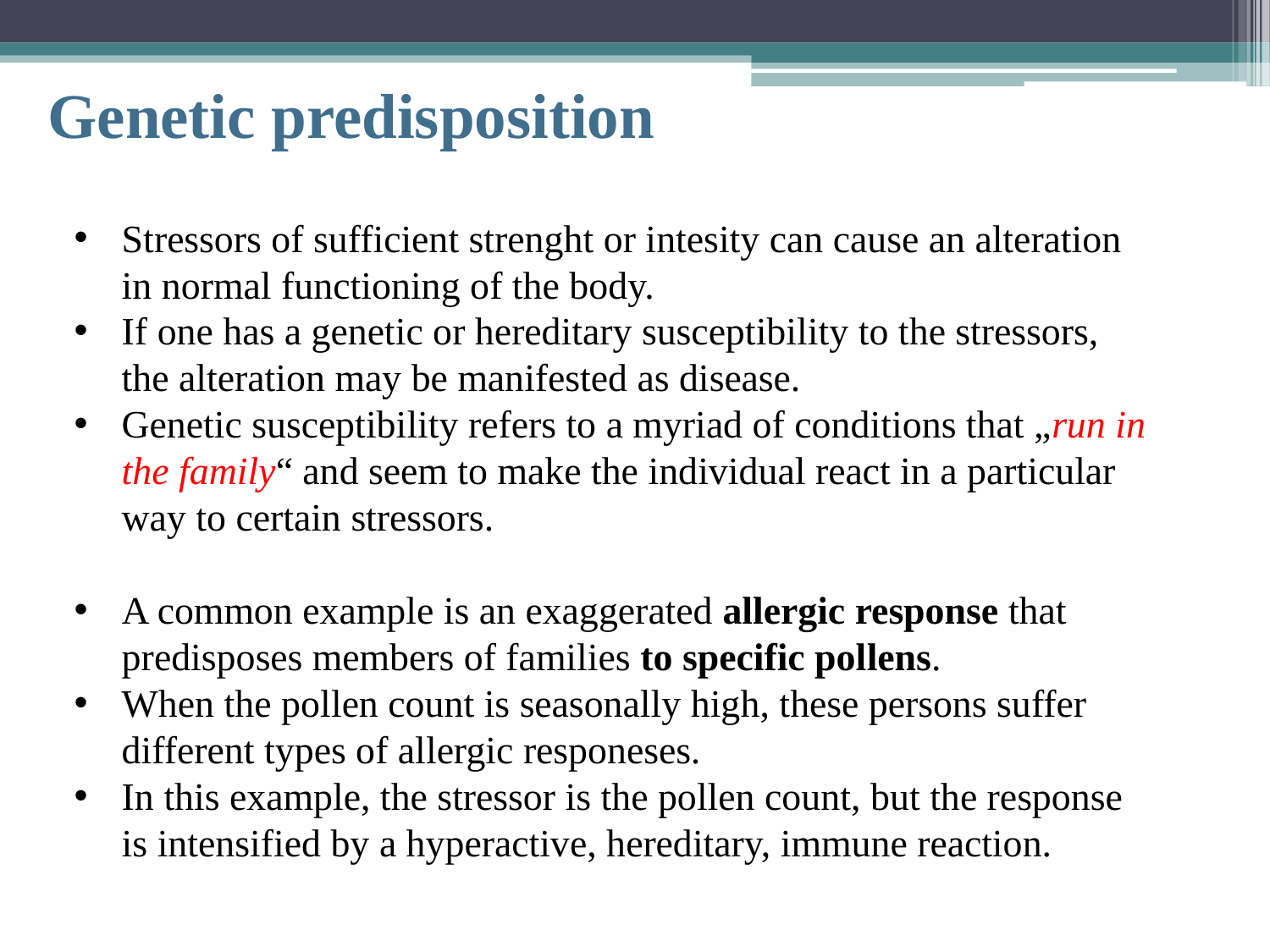

# Genetic predisposition
Stressors of sufficient strenght or intesity can cause an alteration in normal functioning of the body.
If one has a genetic or hereditary susceptibility to the stressors, the alteration may be manifested as disease.
Genetic susceptibility refers to a myriad of conditions that „run in the family“ and seem to make the individual react in a particular way to certain stressors.

A common example is an exaggerated allergic response that predisposes members of families to specific pollens.
When the pollen count is seasonally high, these persons suffer different types of allergic responeses.
In this example, the stressor is the pollen count, but the response is intensified by a hyperactive, hereditary, immune reaction.